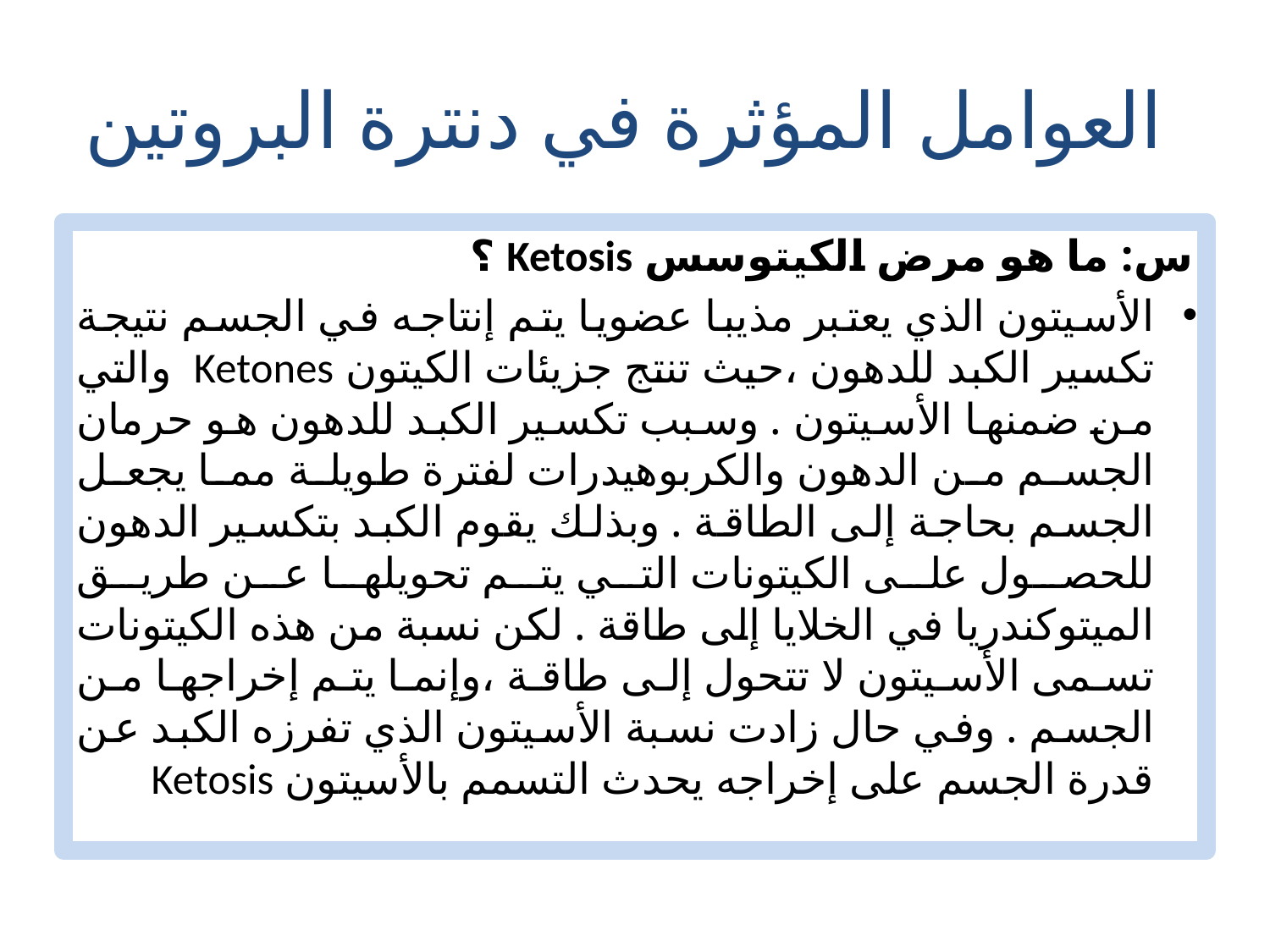

# العوامل المؤثرة في دنترة البروتين
س: ما هو مرض الكيتوسس Ketosis ؟
الأسيتون الذي يعتبر مذيبا عضويا يتم إنتاجه في الجسم نتيجة تكسير الكبد للدهون ،حيث تنتج جزيئات الكيتون Ketones  والتي من ضمنها الأسيتون . وسبب تكسير الكبد للدهون هو حرمان الجسم من الدهون والكربوهيدرات لفترة طويلة مما يجعل الجسم بحاجة إلى الطاقة . وبذلك يقوم الكبد بتكسير الدهون للحصول على الكيتونات التي يتم تحويلها عن طريق الميتوكندريا في الخلايا إلى طاقة . لكن نسبة من هذه الكيتونات تسمى الأسيتون لا تتحول إلى طاقة ،وإنما يتم إخراجها من الجسم . وفي حال زادت نسبة الأسيتون الذي تفرزه الكبد عن قدرة الجسم على إخراجه يحدث التسمم بالأسيتون Ketosis